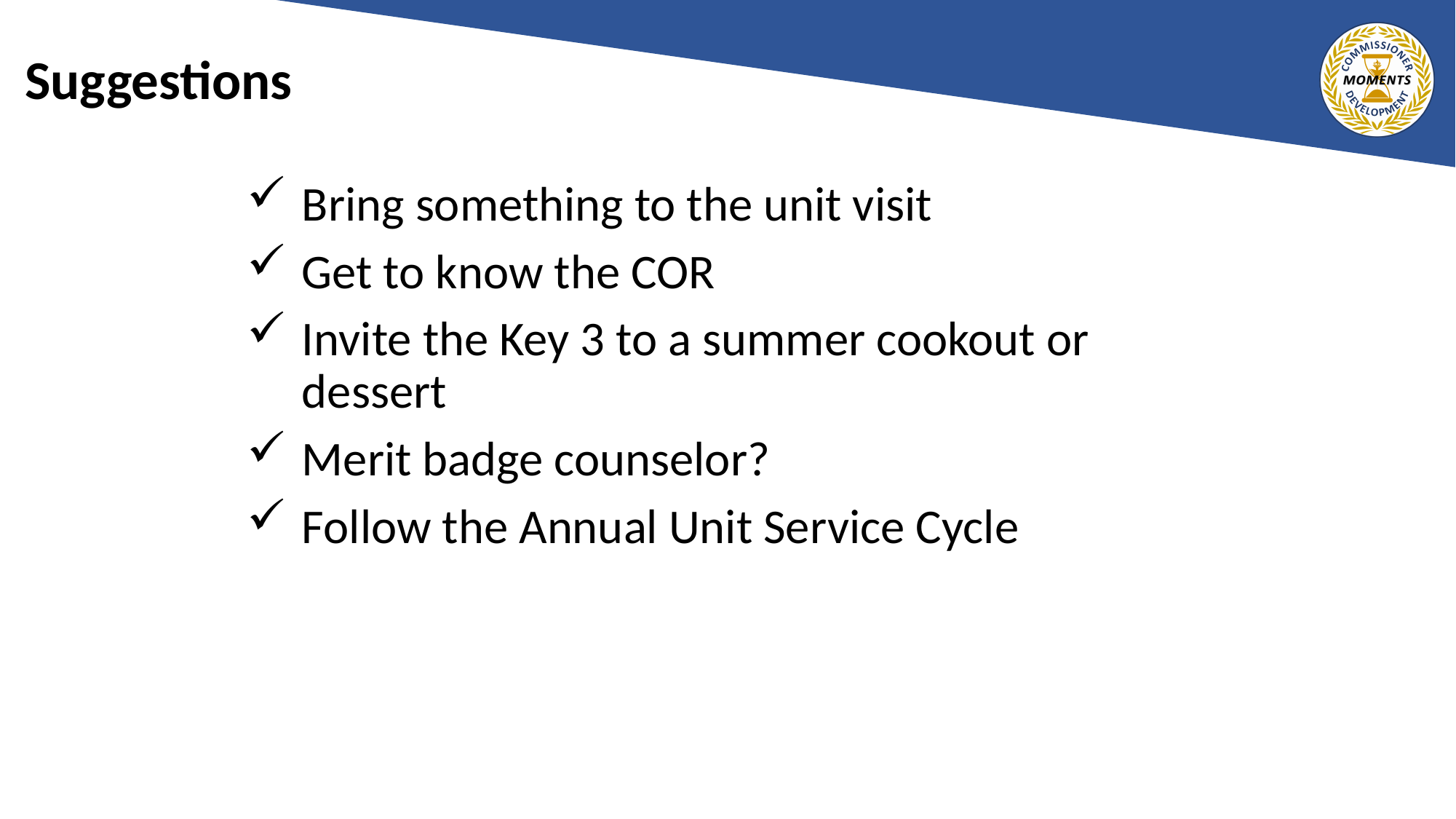

# Suggestions
Bring something to the unit visit
Get to know the COR
Invite the Key 3 to a summer cookout or dessert
Merit badge counselor?
Follow the Annual Unit Service Cycle